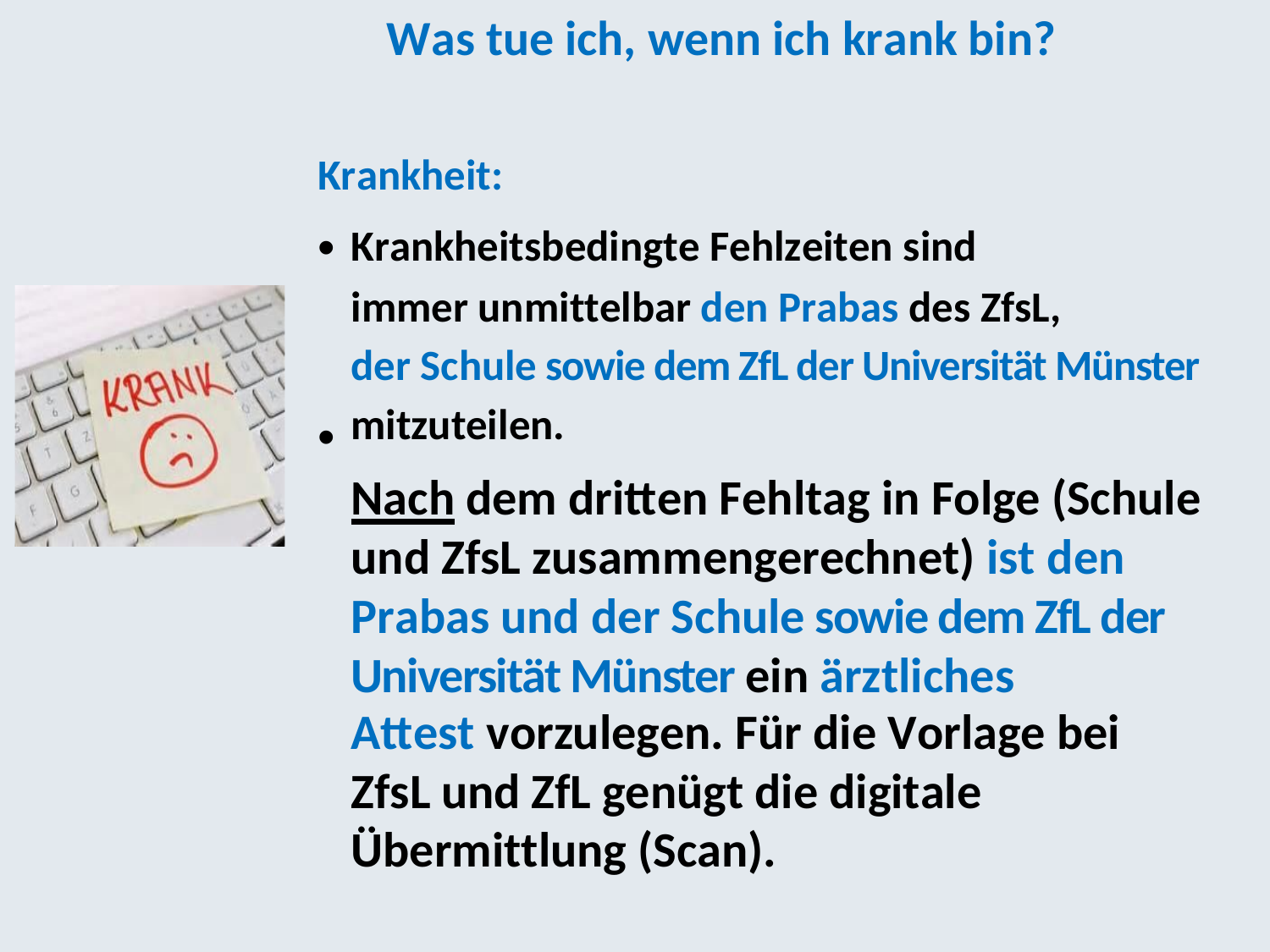

Was tue ich, wenn ich krank bin?
Krankheit:
•
Krankheitsbedingte Fehlzeiten sind
immer unmittelbar den Prabas des ZfsL,
der Schule sowie dem ZfL der Universität Münster mitzuteilen.
Nach dem dritten Fehltag in Folge (Schule und ZfsL zusammengerechnet) ist den Prabas und der Schule sowie dem ZfL der Universität Münster ein ärztliches
Attest vorzulegen. Für die Vorlage bei ZfsL und ZfL genügt die digitale Übermittlung (Scan).

•